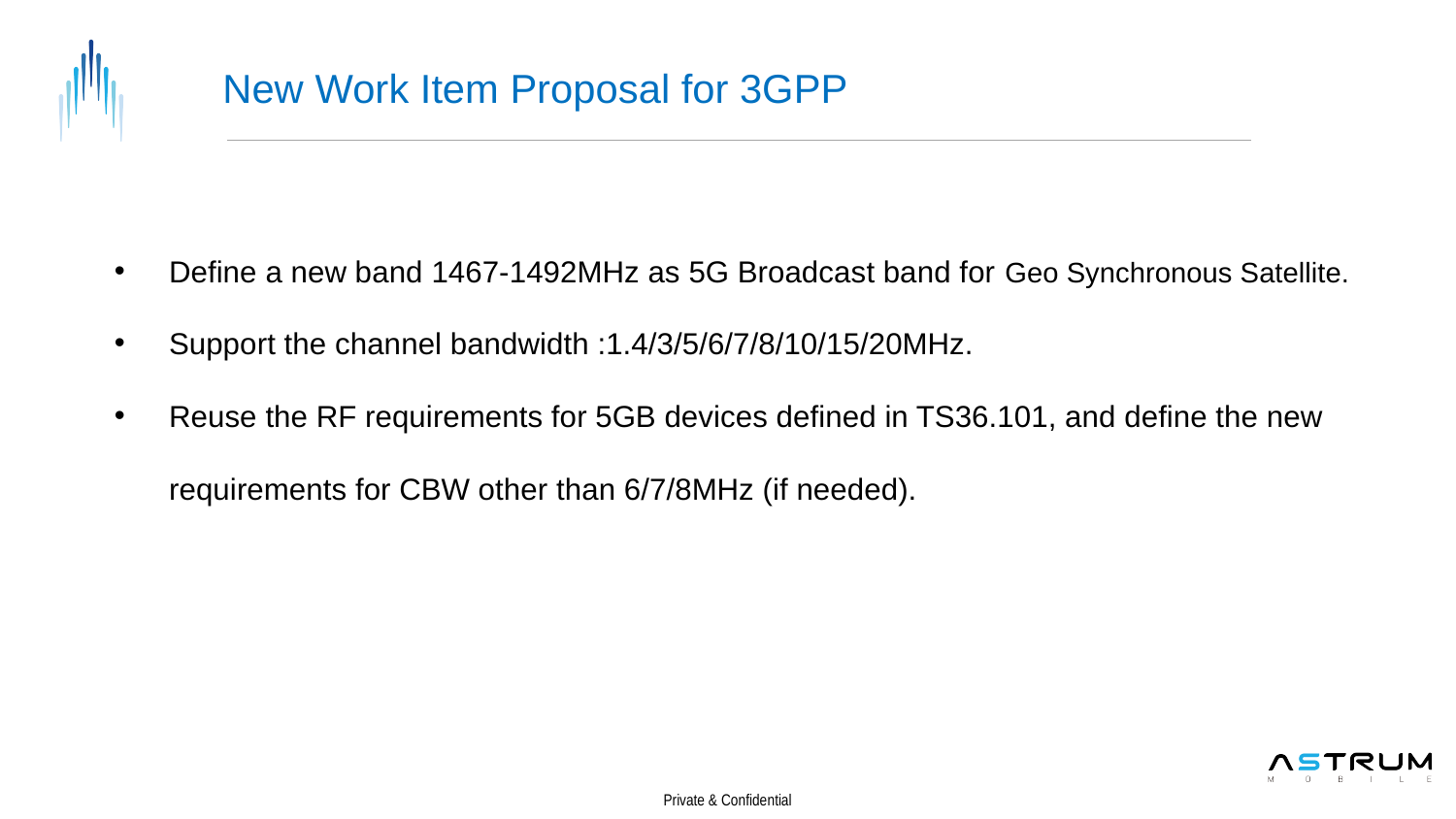

New Work Item Proposal for 3GPP
Define a new band 1467-1492MHz as 5G Broadcast band for Geo Synchronous Satellite.
Support the channel bandwidth :1.4/3/5/6/7/8/10/15/20MHz.
Reuse the RF requirements for 5GB devices defined in TS36.101, and define the new requirements for CBW other than 6/7/8MHz (if needed).
Private & Confidential